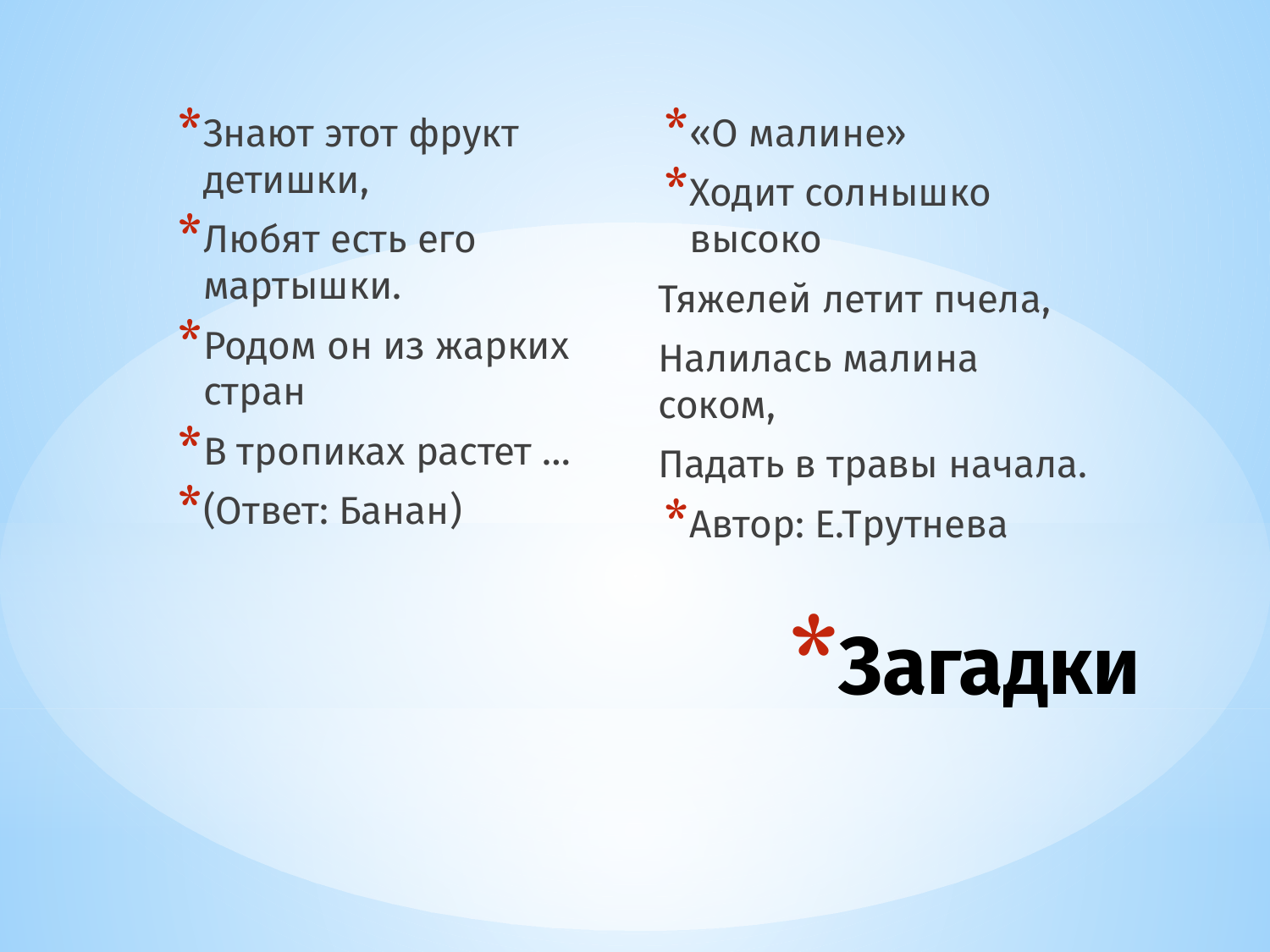

Знают этот фрукт детишки,
Любят есть его мартышки.
Родом он из жарких стран
В тропиках растет …
(Ответ: Банан)
«О малине»
Ходит солнышко высоко
Тяжелей летит пчела,
Налилась малина соком,
Падать в травы начала.
Автор: Е.Трутнева
# Загадки